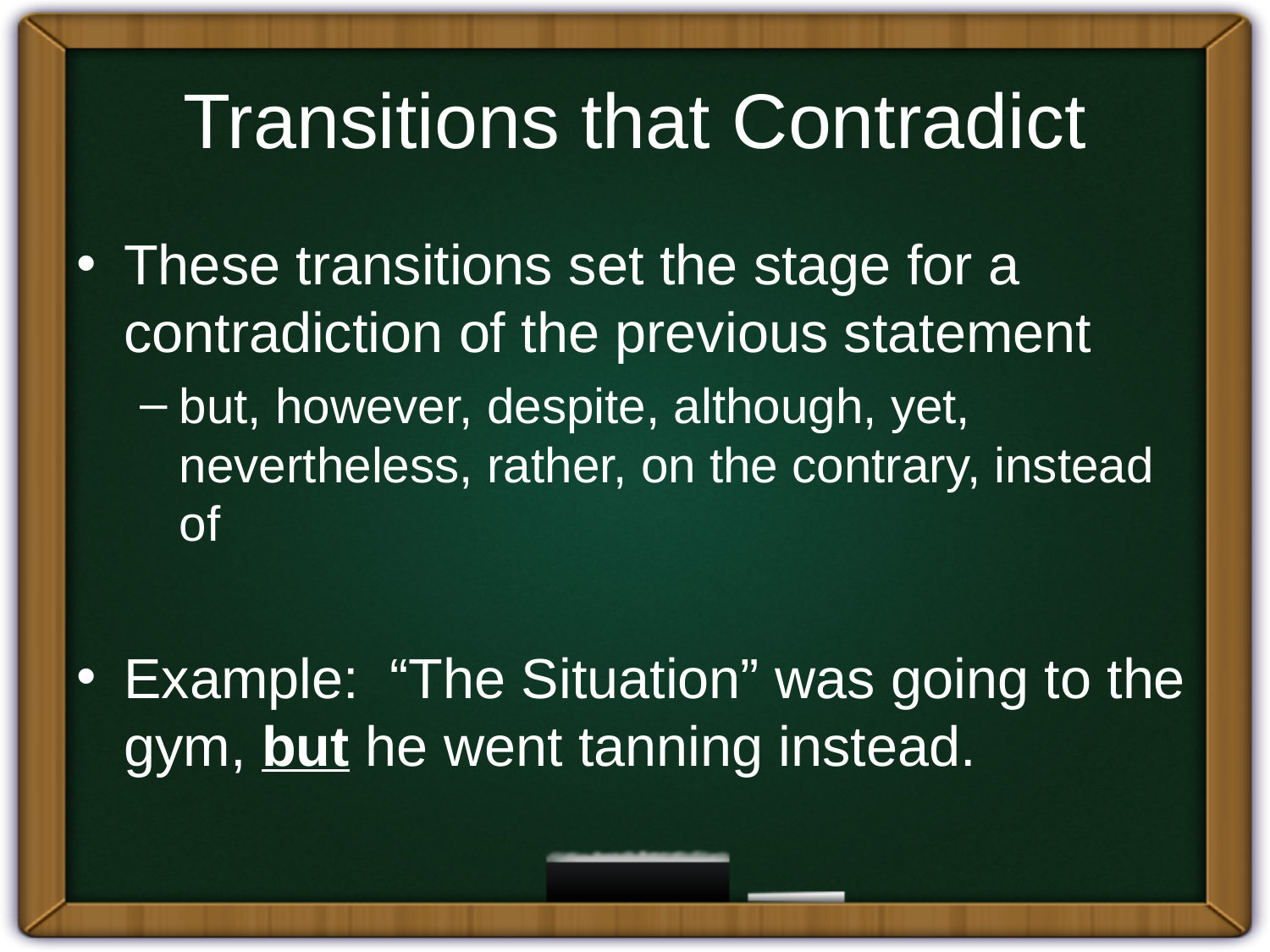

# Transitions that Contradict
These transitions set the stage for a contradiction of the previous statement
but, however, despite, although, yet, nevertheless, rather, on the contrary, instead of

Example:  “The Situation” was going to the gym, but he went tanning instead.